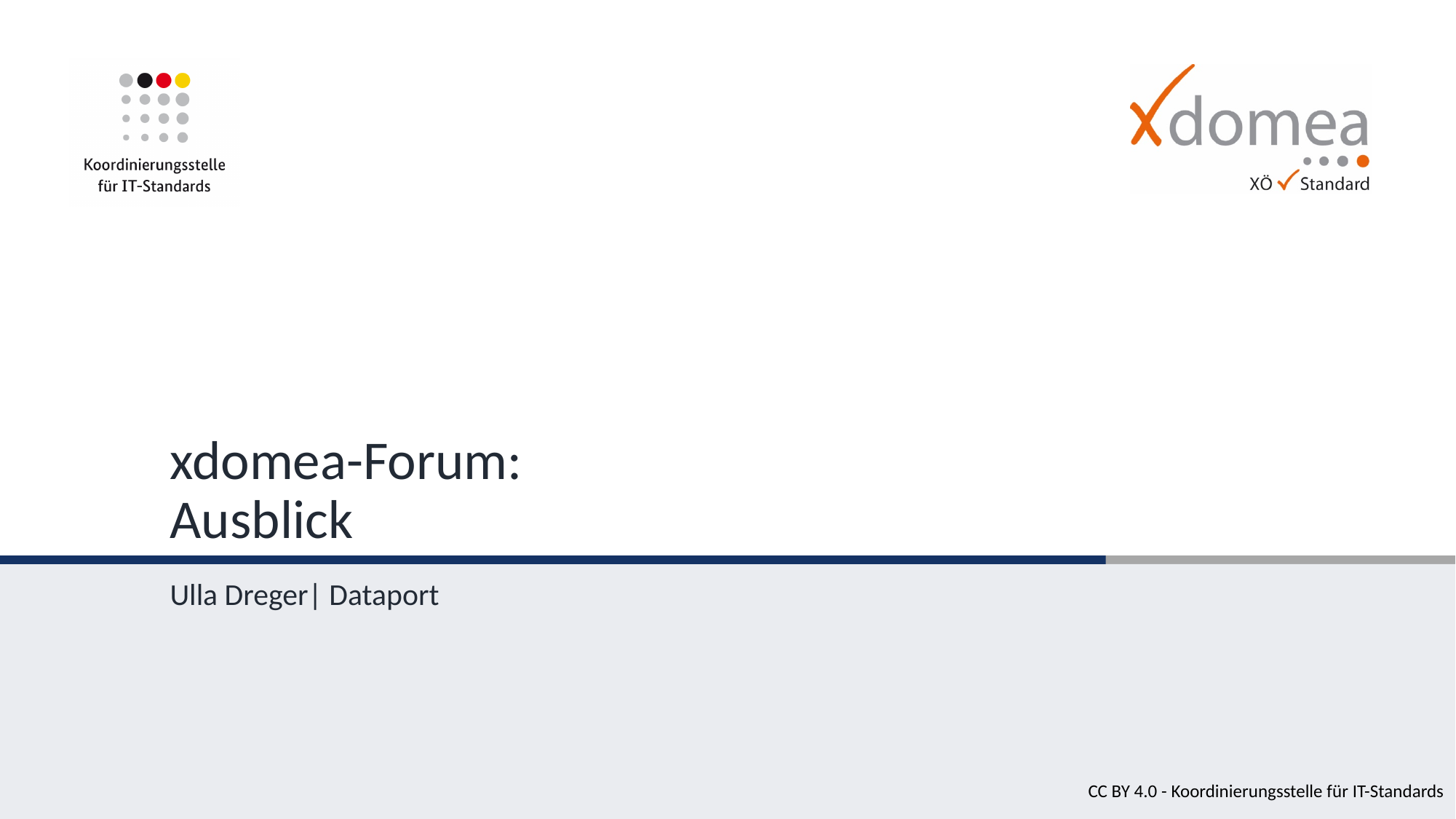

# xdomea-Forum: Ausblick
Ulla Dreger| Dataport

CC BY 4.0 - Koordinierungsstelle für IT-Standards